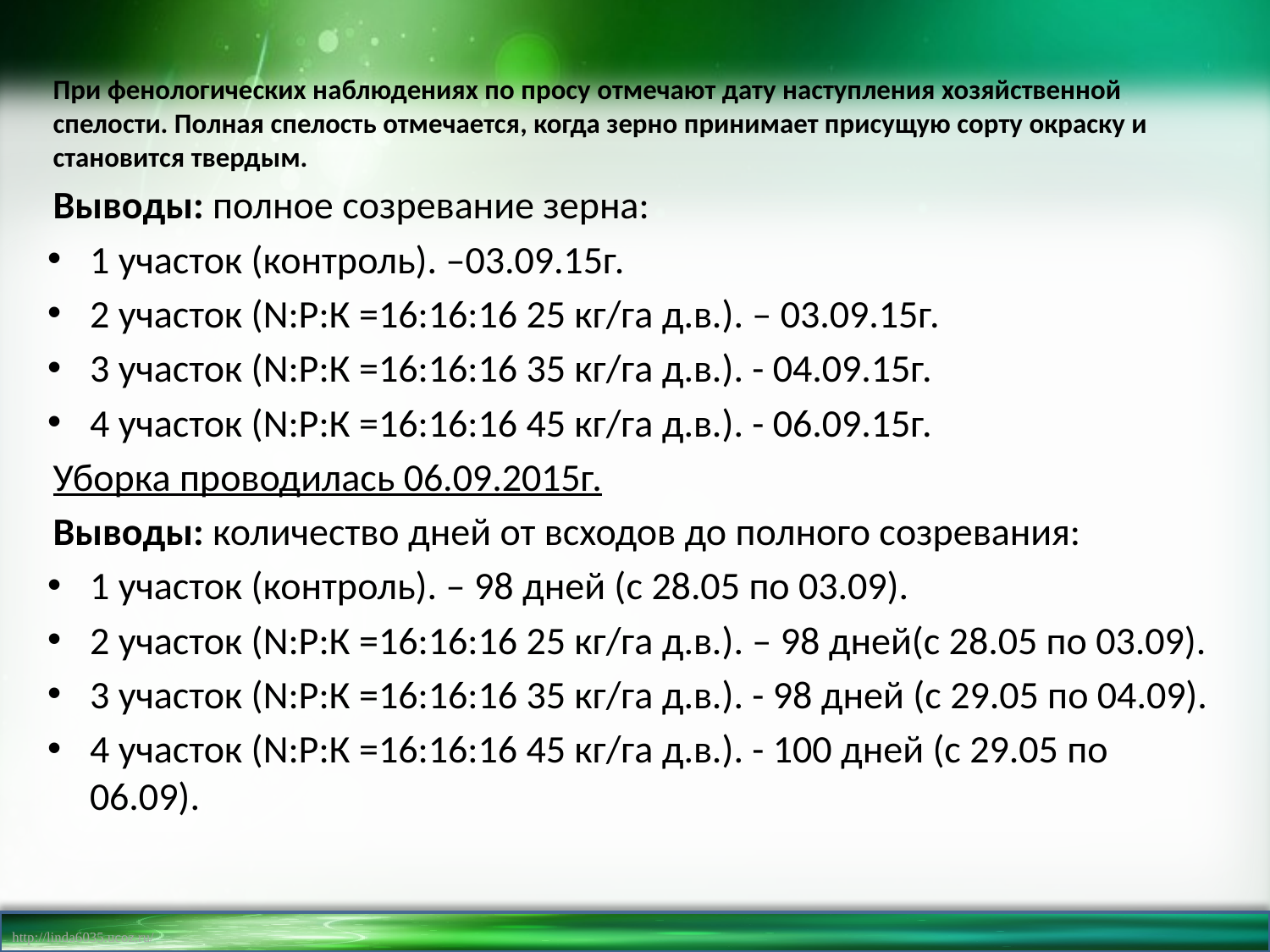

При фенологических наблюдениях по просу отмечают дату наступления хозяйственной спелости. Полная спелость отмечается, когда зерно принимает присущую сорту окраску и становится твердым.
Выводы: полное созревание зерна:
1 участок (контроль). –03.09.15г.
2 участок (N:Р:К =16:16:16 25 кг/га д.в.). – 03.09.15г.
3 участок (N:Р:К =16:16:16 35 кг/га д.в.). - 04.09.15г.
4 участок (N:Р:К =16:16:16 45 кг/га д.в.). - 06.09.15г.
Уборка проводилась 06.09.2015г.
Выводы: количество дней от всходов до полного созревания:
1 участок (контроль). – 98 дней (с 28.05 по 03.09).
2 участок (N:Р:К =16:16:16 25 кг/га д.в.). – 98 дней(с 28.05 по 03.09).
3 участок (N:Р:К =16:16:16 35 кг/га д.в.). - 98 дней (с 29.05 по 04.09).
4 участок (N:Р:К =16:16:16 45 кг/га д.в.). - 100 дней (с 29.05 по 06.09).